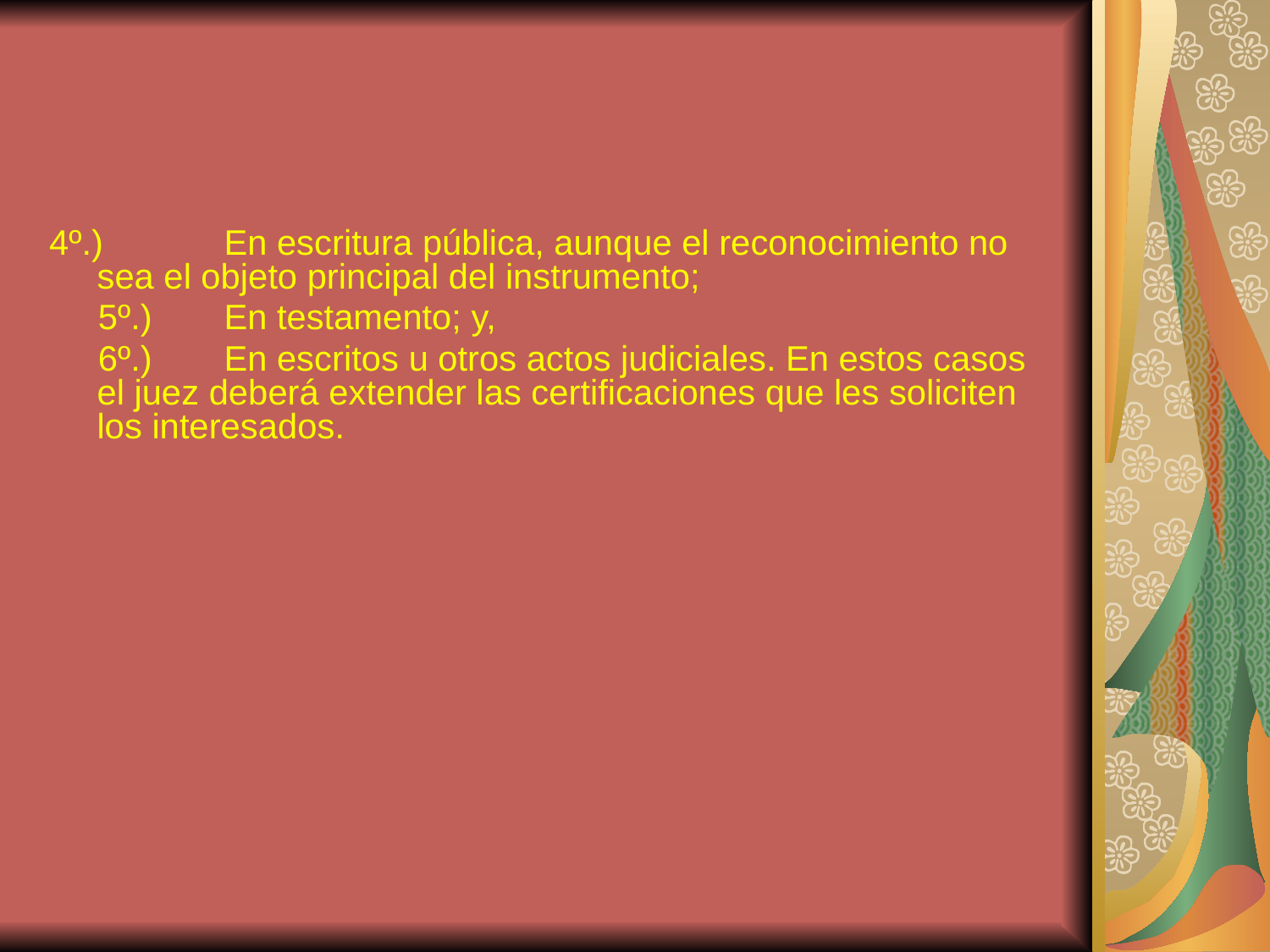

#
4º.)	En escritura pública, aunque el reconocimiento no sea el objeto principal del instrumento;
     5º.)	En testamento; y,
     6º.)	En escritos u otros actos judiciales. En estos casos el juez deberá extender las certificaciones que les soliciten los interesados.